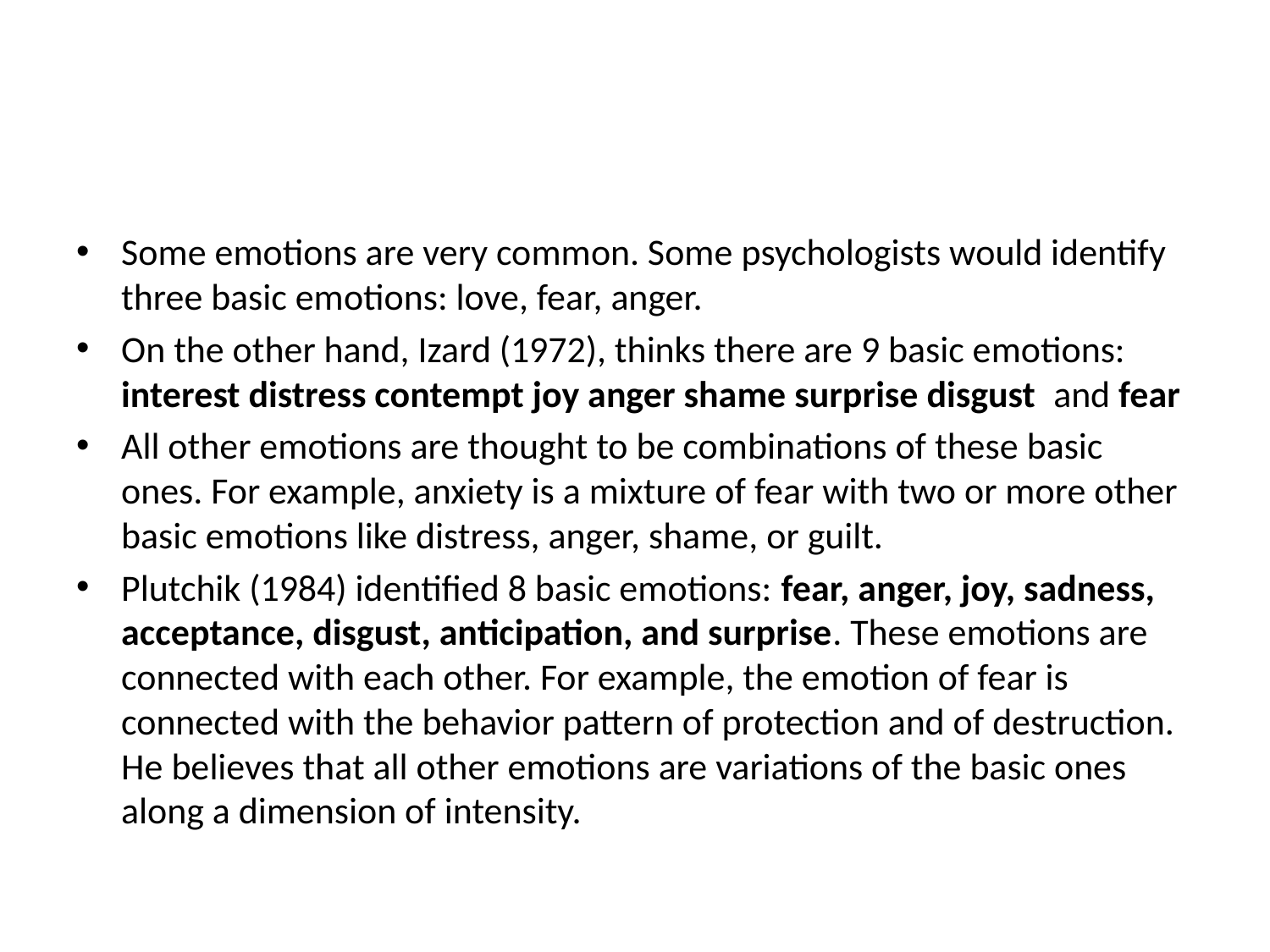

#
Some emotions are very common. Some psychologists would identify three basic emotions: love, fear, anger.
On the other hand, Izard (1972), thinks there are 9 basic emotions: interest distress contempt joy anger shame surprise disgust  and fear
All other emotions are thought to be combinations of these basic ones. For example, anxiety is a mixture of fear with two or more other basic emotions like distress, anger, shame, or guilt.
Plutchik (1984) identified 8 basic emotions: fear, anger, joy, sadness, acceptance, disgust, anticipation, and surprise. These emotions are connected with each other. For example, the emotion of fear is connected with the behavior pattern of protection and of destruction. He believes that all other emotions are variations of the basic ones along a dimension of intensity.